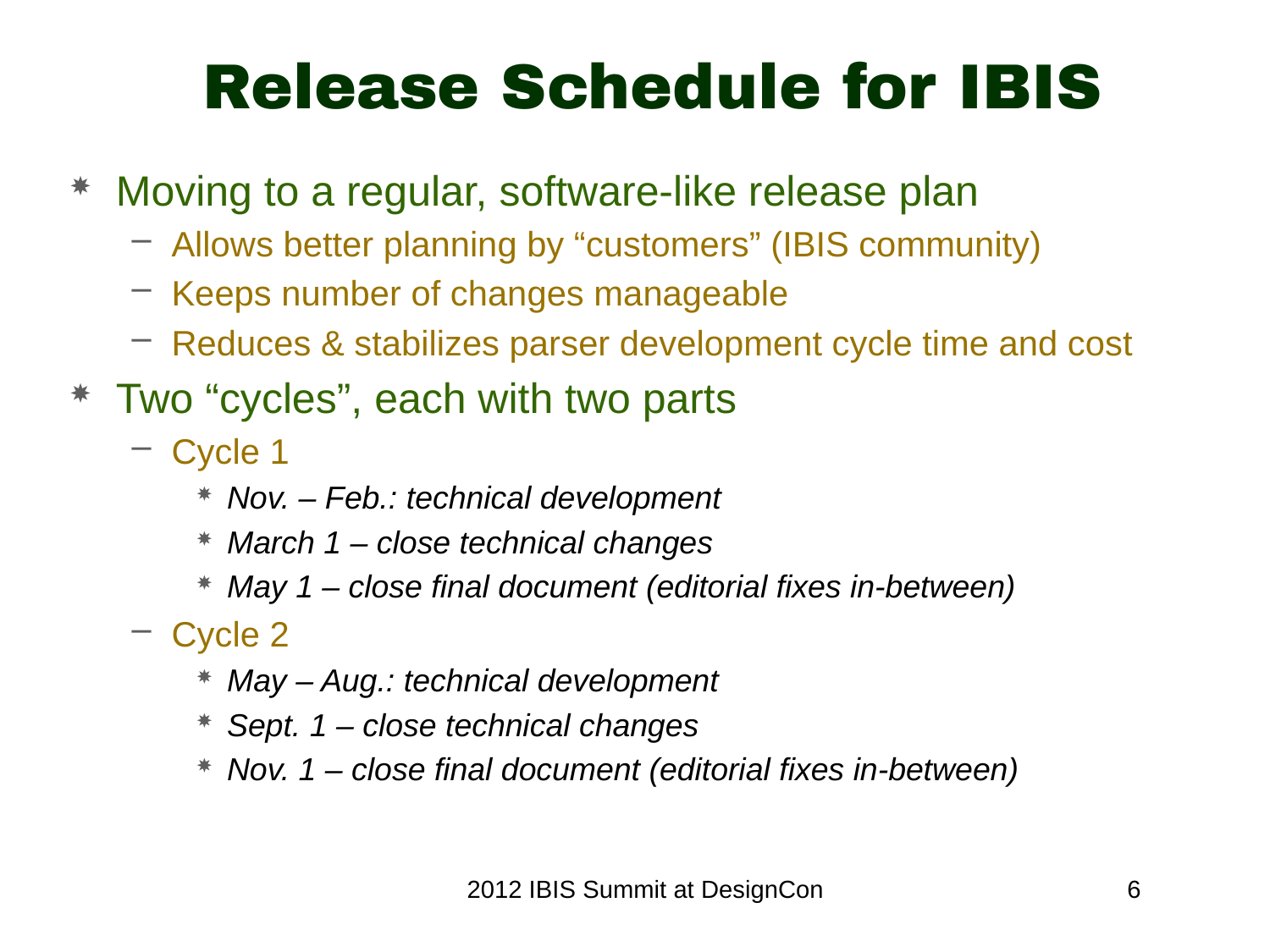

# Release Schedule for IBIS
Moving to a regular, software-like release plan
Allows better planning by “customers” (IBIS community)
Keeps number of changes manageable
Reduces & stabilizes parser development cycle time and cost
Two “cycles”, each with two parts
Cycle 1
Nov. – Feb.: technical development
March 1 – close technical changes
May 1 – close final document (editorial fixes in-between)
Cycle 2
May – Aug.: technical development
Sept. 1 – close technical changes
Nov. 1 – close final document (editorial fixes in-between)

2012 IBIS Summit at DesignCon

6